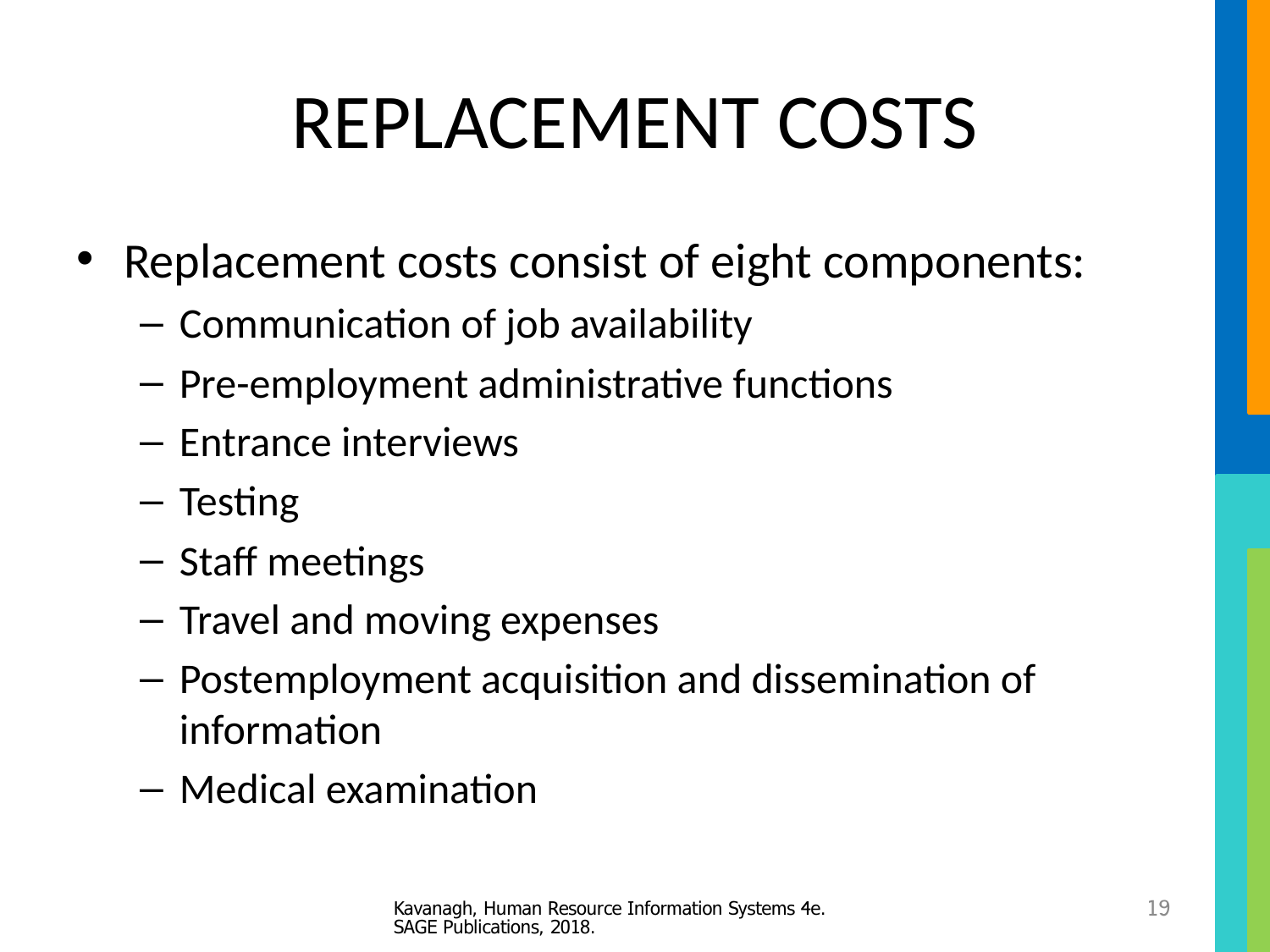

# REPLACEMENT COSTS
Replacement costs consist of eight components:
Communication of job availability
Pre-employment administrative functions
Entrance interviews
Testing
Staff meetings
Travel and moving expenses
Postemployment acquisition and dissemination of information
Medical examination
Kavanagh, Human Resource Information Systems 4e. SAGE Publications, 2018.
19